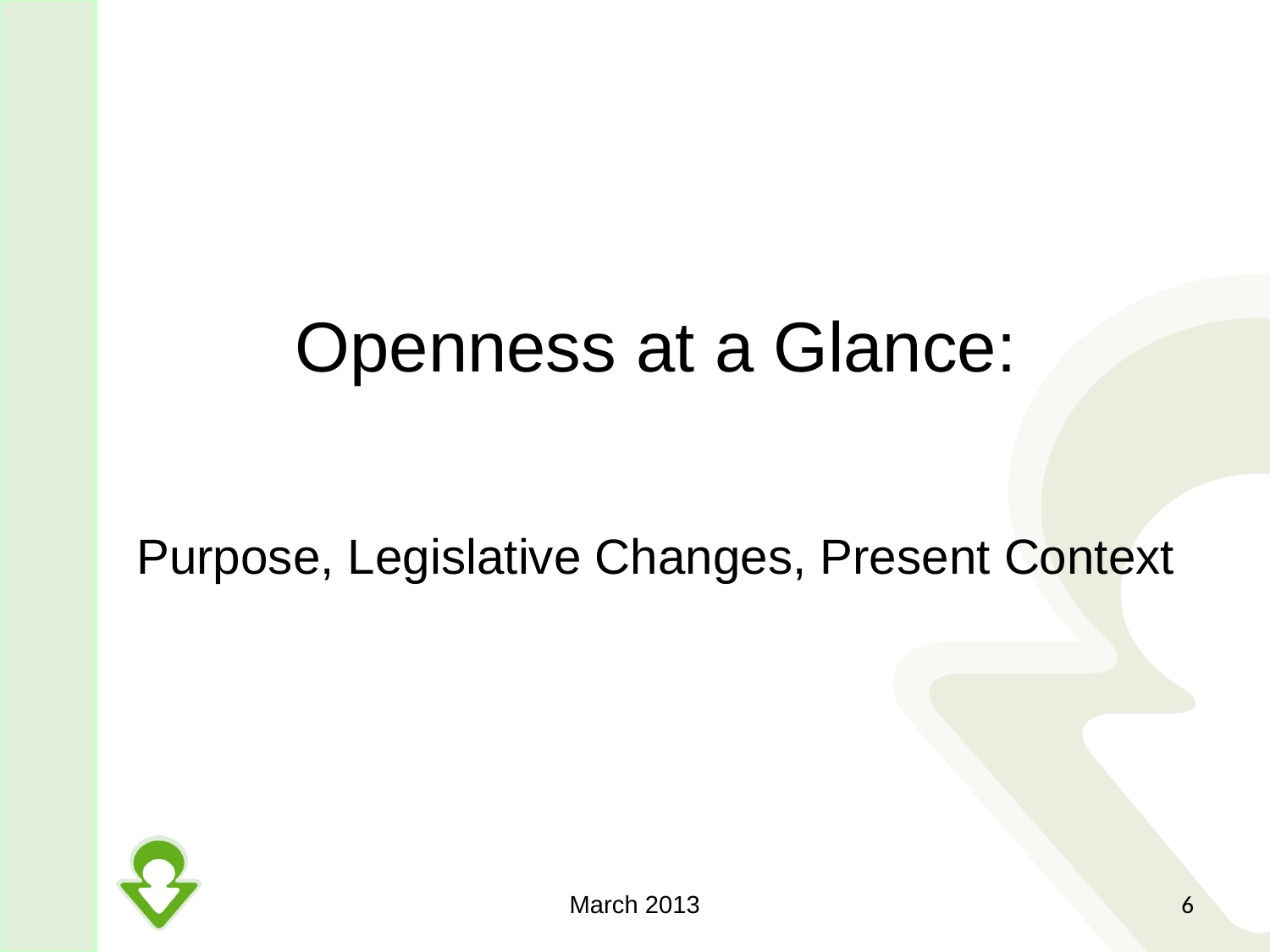

#

Openness at a Glance:

Purpose, Legislative Changes, Present Context
March 2013
6